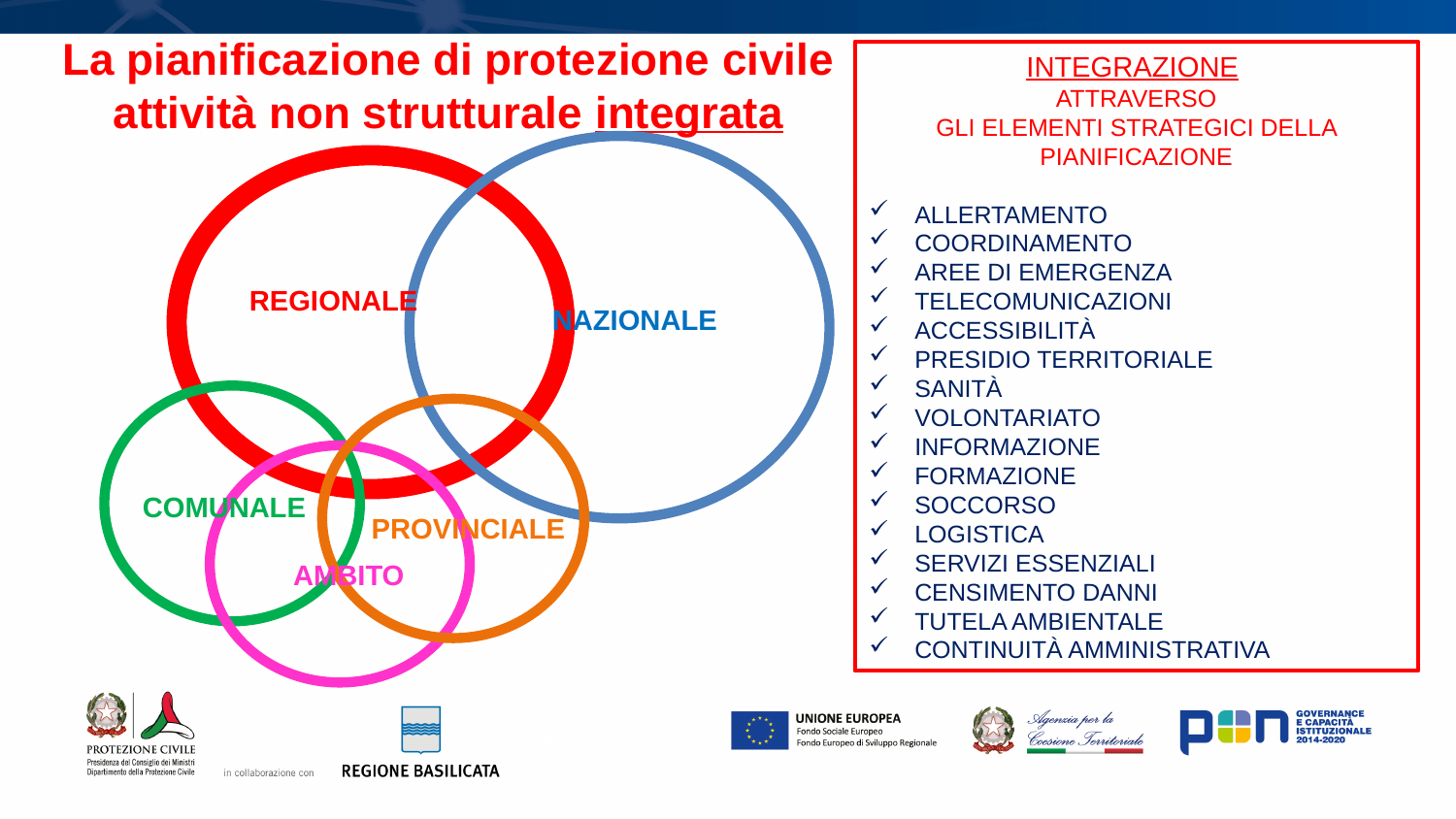

La pianificazione di protezione civile
attività non strutturale integrata
INTEGRAZIONE
ATTRAVERSO
GLI ELEMENTI STRATEGICI DELLA PIANIFICAZIONE

ALLERTAMENTO
COORDINAMENTO
AREE DI EMERGENZA
TELECOMUNICAZIONI
ACCESSIBILITÀ
PRESIDIO TERRITORIALE
SANITÀ
VOLONTARIATO
INFORMAZIONE
FORMAZIONE
SOCCORSO
LOGISTICA
SERVIZI ESSENZIALI
CENSIMENTO DANNI
TUTELA AMBIENTALE
CONTINUITÀ AMMINISTRATIVA

REGIONALE
NAZIONALE

COMUNALE
PROVINCIALE
AMBITO